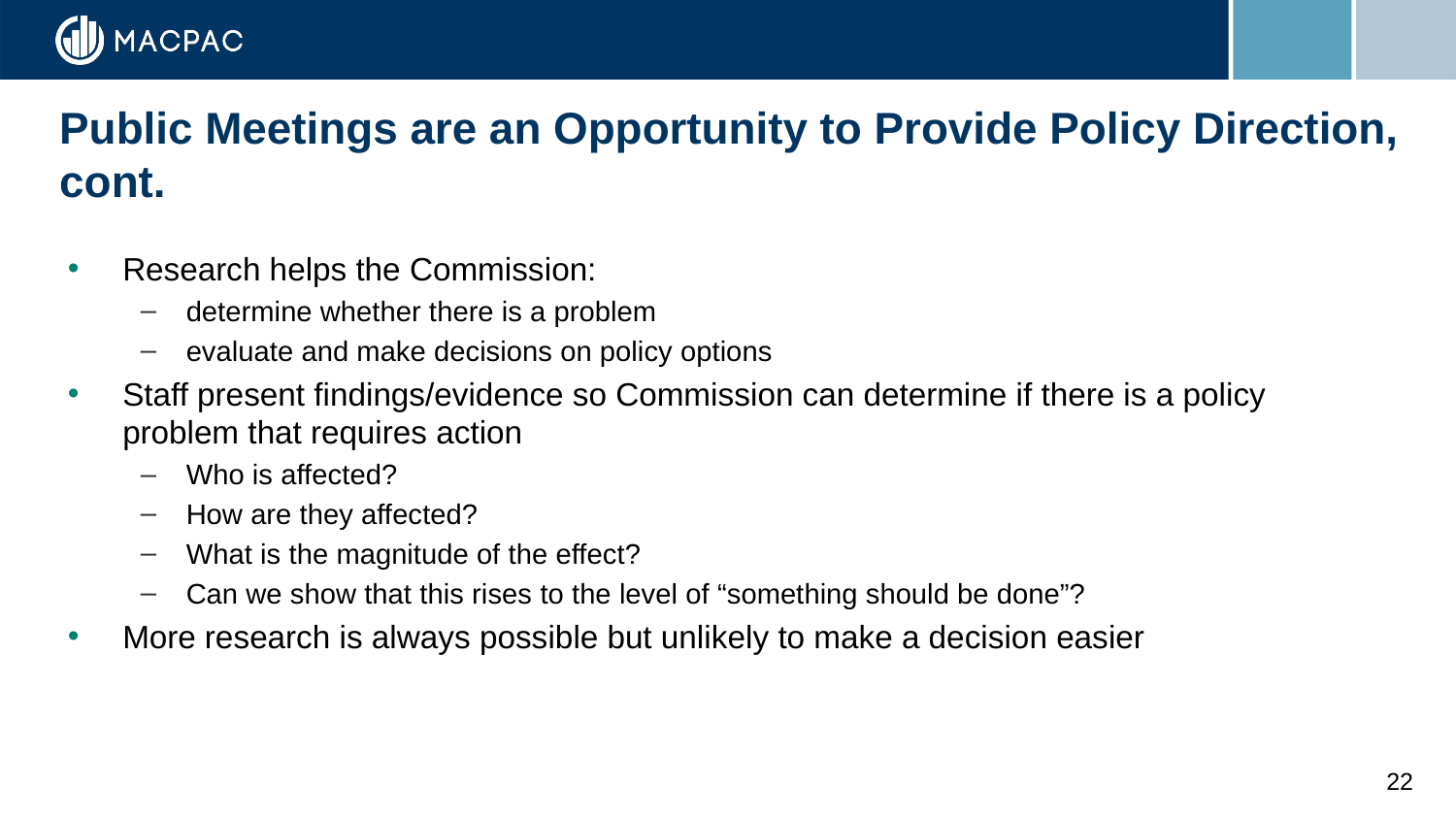

# Public Meetings are an Opportunity to Provide Policy Direction, cont.
Research helps the Commission:
determine whether there is a problem
evaluate and make decisions on policy options
Staff present findings/evidence so Commission can determine if there is a policy problem that requires action
Who is affected?
How are they affected?
What is the magnitude of the effect?
Can we show that this rises to the level of “something should be done”?
More research is always possible but unlikely to make a decision easier
22